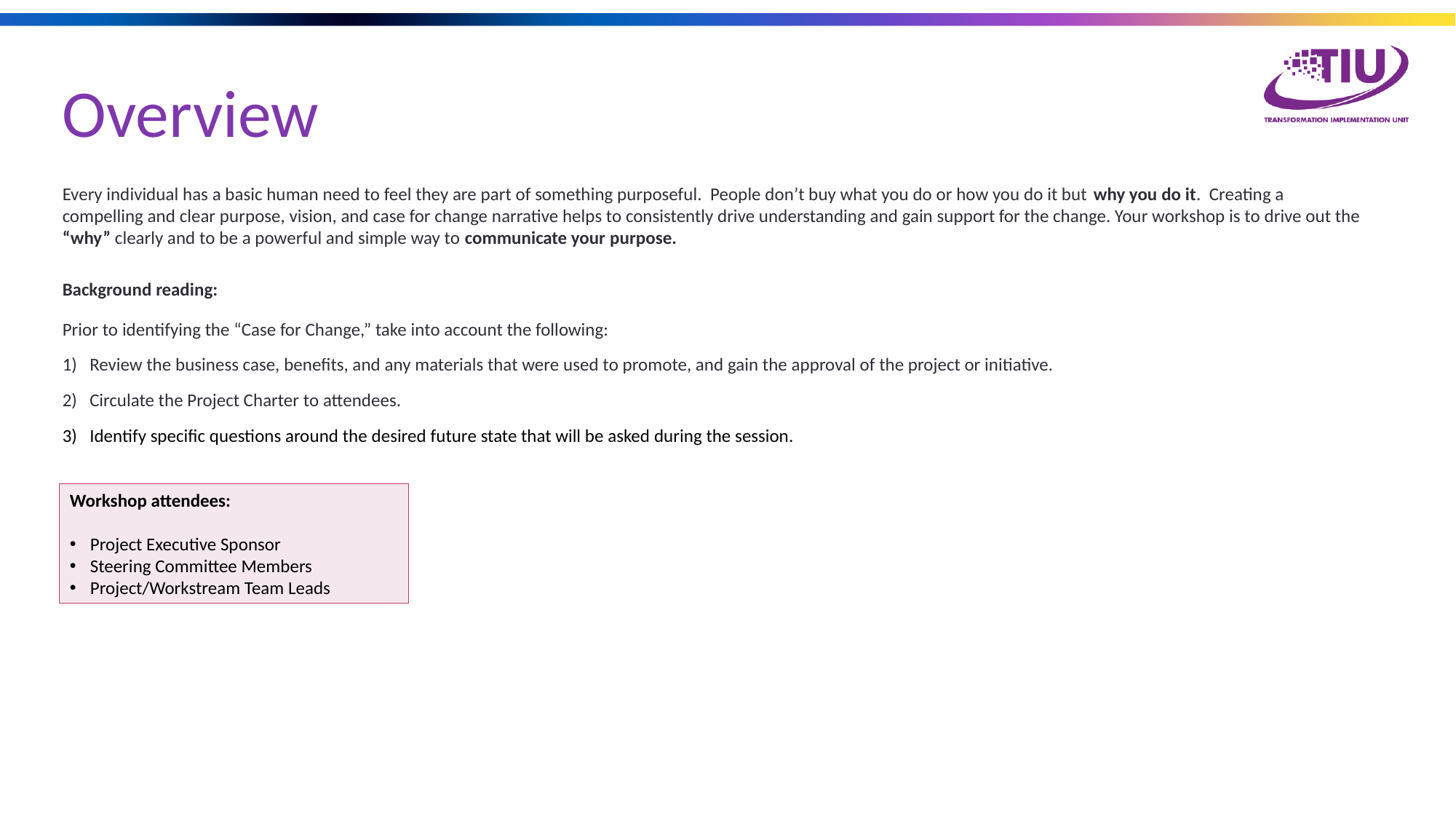

Overview
Every individual has a basic human need to feel they are part of something purposeful.  People don’t buy what you do or how you do it but why you do it.  Creating a compelling and clear purpose, vision, and case for change narrative helps to consistently drive understanding and gain support for the change. Your workshop is to drive out the “why” clearly and to be a powerful and simple way to communicate your purpose.
Background reading:
Prior to identifying the “Case for Change,” take into account the following:
Review the business case, benefits, and any materials that were used to promote, and gain the approval of the project or initiative.
Circulate the Project Charter to attendees.
Identify specific questions around the desired future state that will be asked during the session.
Workshop attendees:
Project Executive Sponsor
Steering Committee Members
Project/Workstream Team Leads